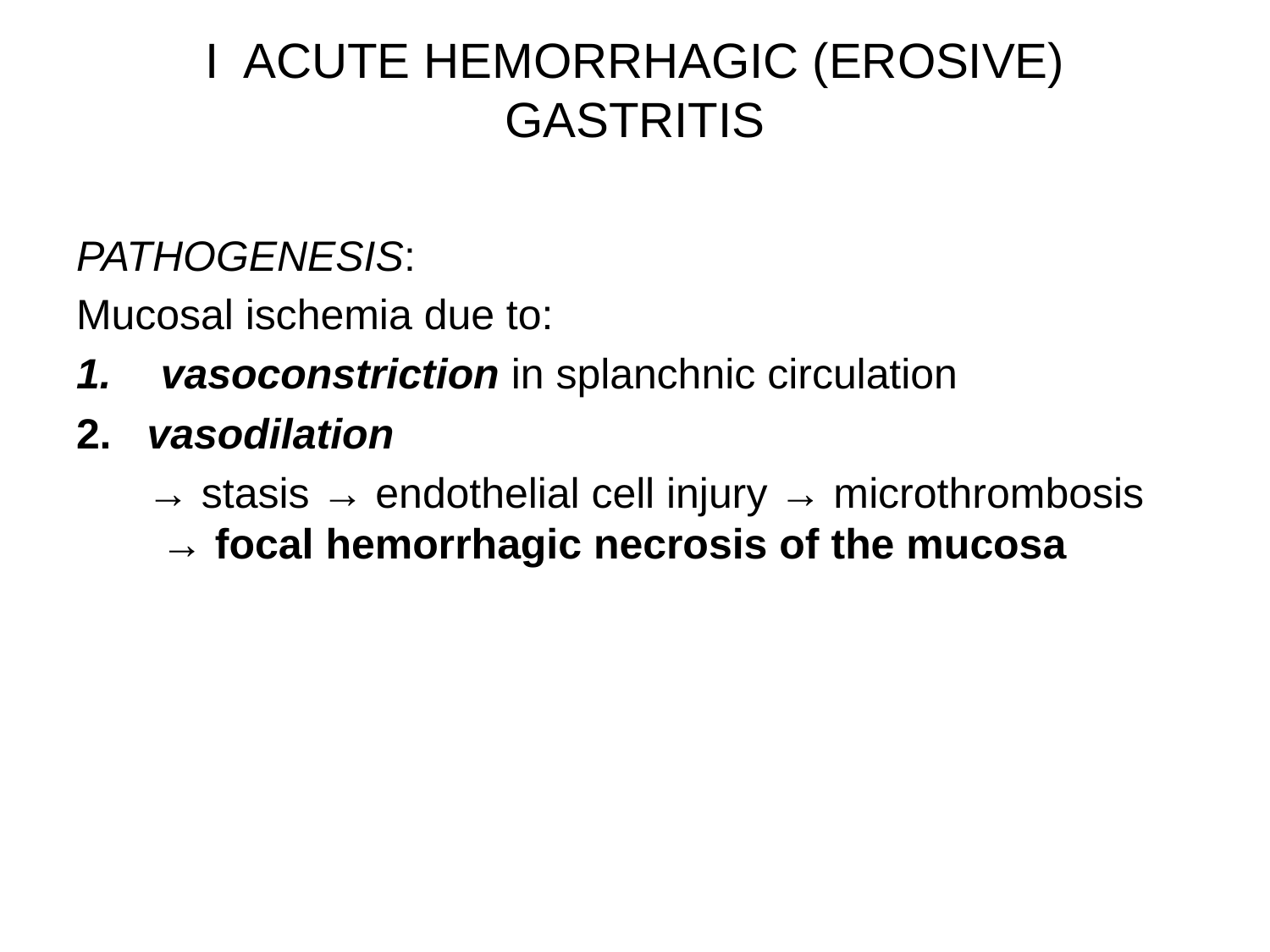

# I  ACUTE HEMORRHAGIC (EROSIVE) GASTRITIS
PATHOGENESIS:
Mucosal ischemia due to:
vasoconstriction in splanchnic circulation
2.   vasodilation
      → stasis → endothelial cell injury → microthrombosis → focal hemorrhagic necrosis of the mucosa